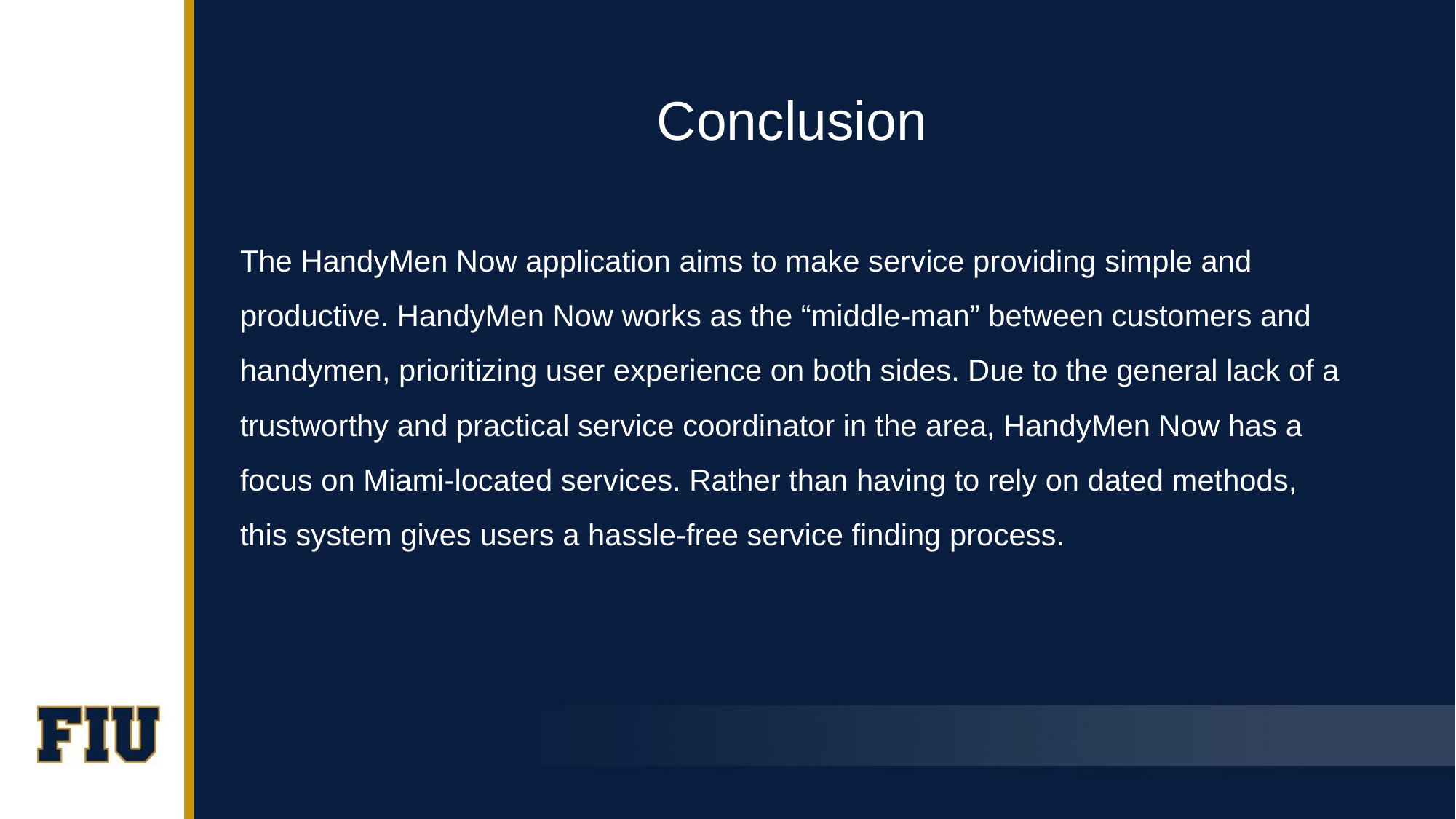

# Conclusion
The HandyMen Now application aims to make service providing simple and productive. HandyMen Now works as the “middle-man” between customers and handymen, prioritizing user experience on both sides. Due to the general lack of a trustworthy and practical service coordinator in the area, HandyMen Now has a focus on Miami-located services. Rather than having to rely on dated methods, this system gives users a hassle-free service finding process.